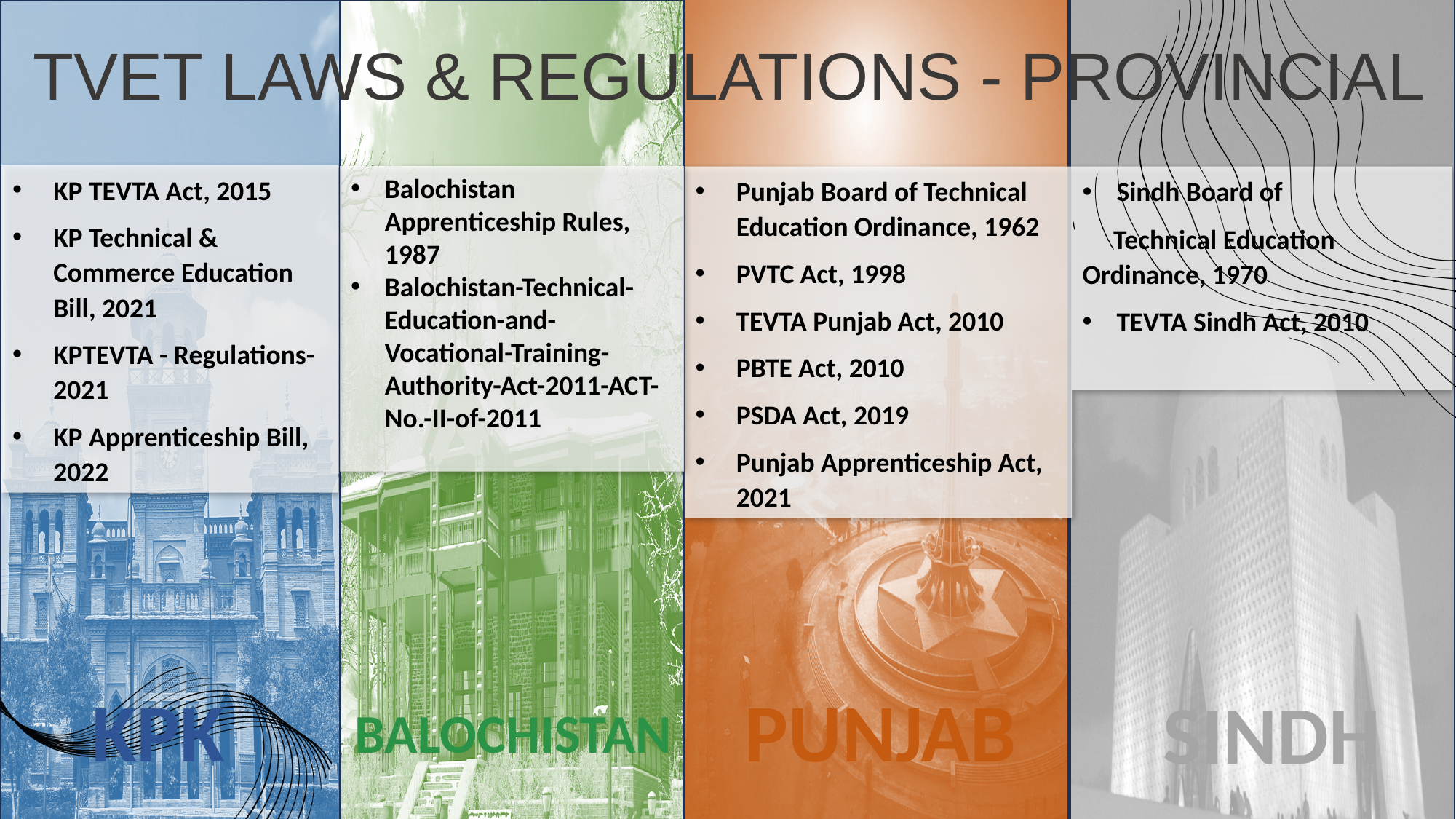

# TVET LAWS & REGULATIONS - PROVINCIAL
KP TEVTA Act, 2015
KP Technical & Commerce Education Bill, 2021
KPTEVTA - Regulations-2021
KP Apprenticeship Bill, 2022
Balochistan Apprenticeship Rules, 1987
Balochistan-Technical-Education-and-Vocational-Training-Authority-Act-2011-ACT-No.-II-of-2011

Punjab Board of Technical Education Ordinance, 1962
PVTC Act, 1998
TEVTA Punjab Act, 2010
PBTE Act, 2010
PSDA Act, 2019
Punjab Apprenticeship Act, 2021
Sindh Board of
     Technical Education    Ordinance, 1970
TEVTA Sindh Act, 2010

### Chart

| Category |
|---|
KPK
PUNJAB
SINDH
BALOCHISTAN